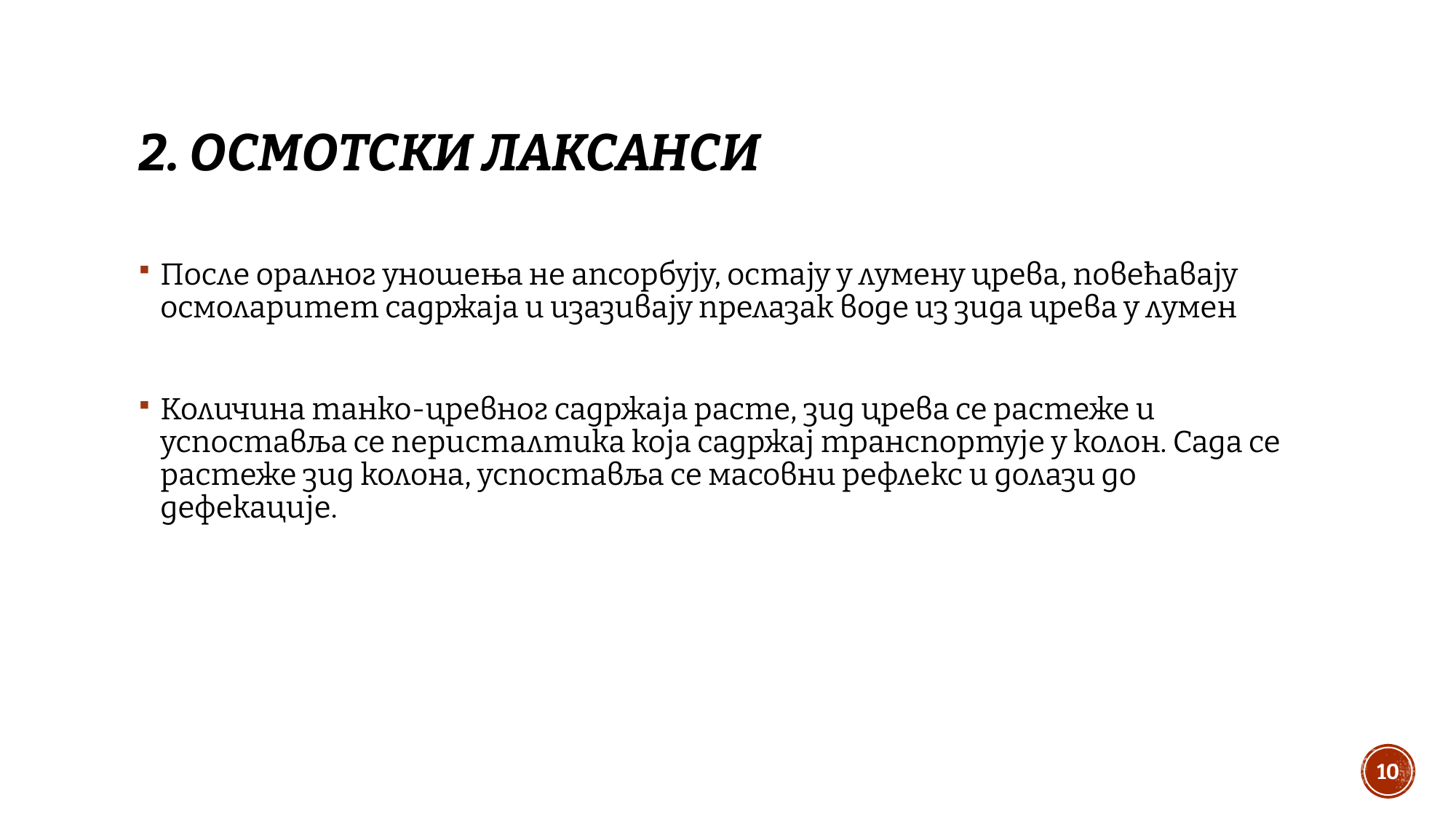

# 2. Осмотски лаксанси
После оралног уношења не апсорбују, остају у лумену црева, повећавају осмоларитет садржаја и изазивају прелазак воде из зида црева у лумен

Количина танко-цревног садржаја расте, зид црева се растеже и успоставља се перисталтика која садржај транспортује у колон. Сада се растеже зид колона, успоставља се масовни рефлекс и долази до дефекације.
10